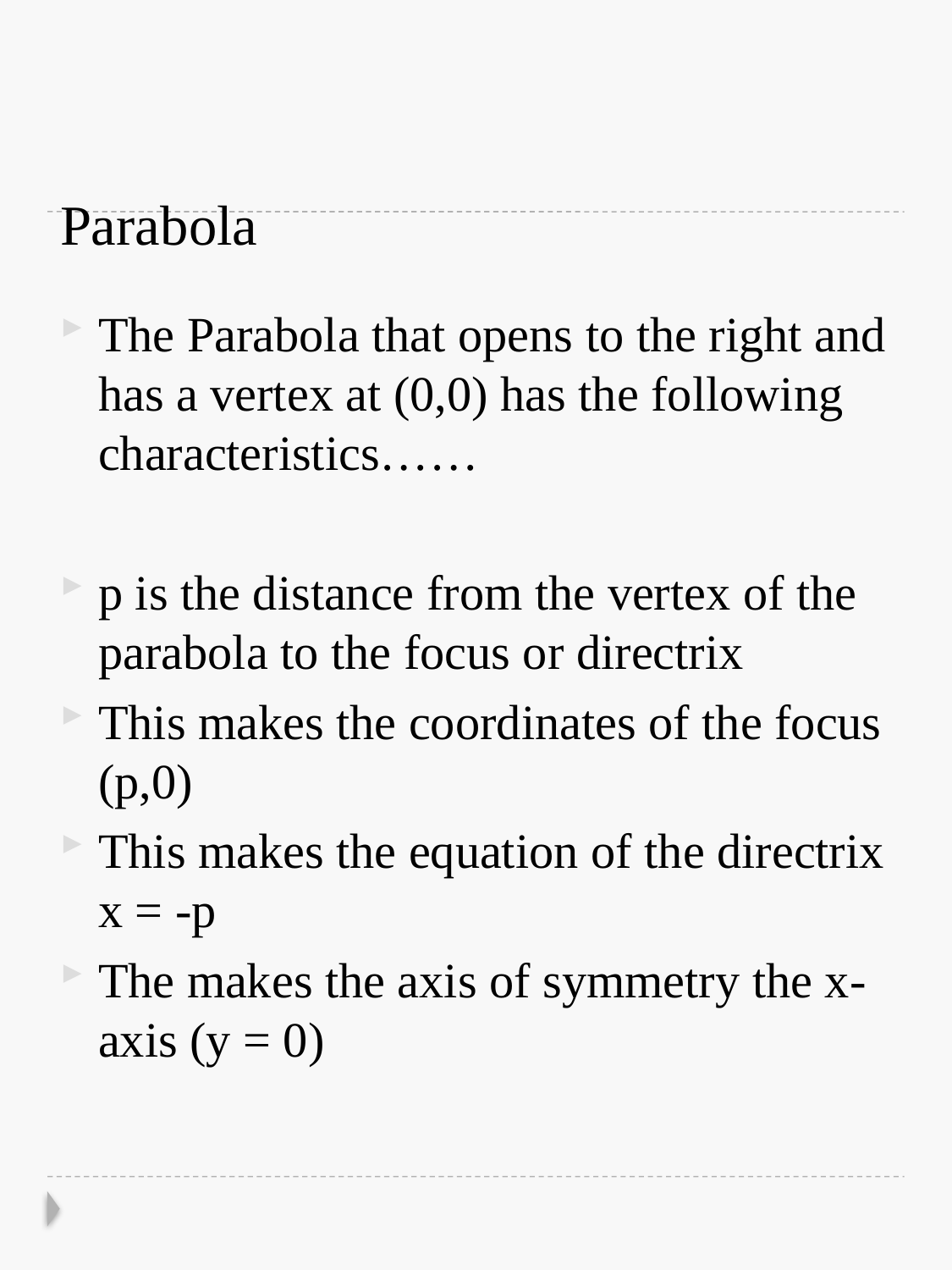

# Parabola
The Parabola that opens to the right and has a vertex at (0,0) has the following characteristics……

p is the distance from the vertex of the parabola to the focus or directrix
This makes the coordinates of the focus (p,0)
This makes the equation of the directrix x = -p
The makes the axis of symmetry the x-axis (y = 0)